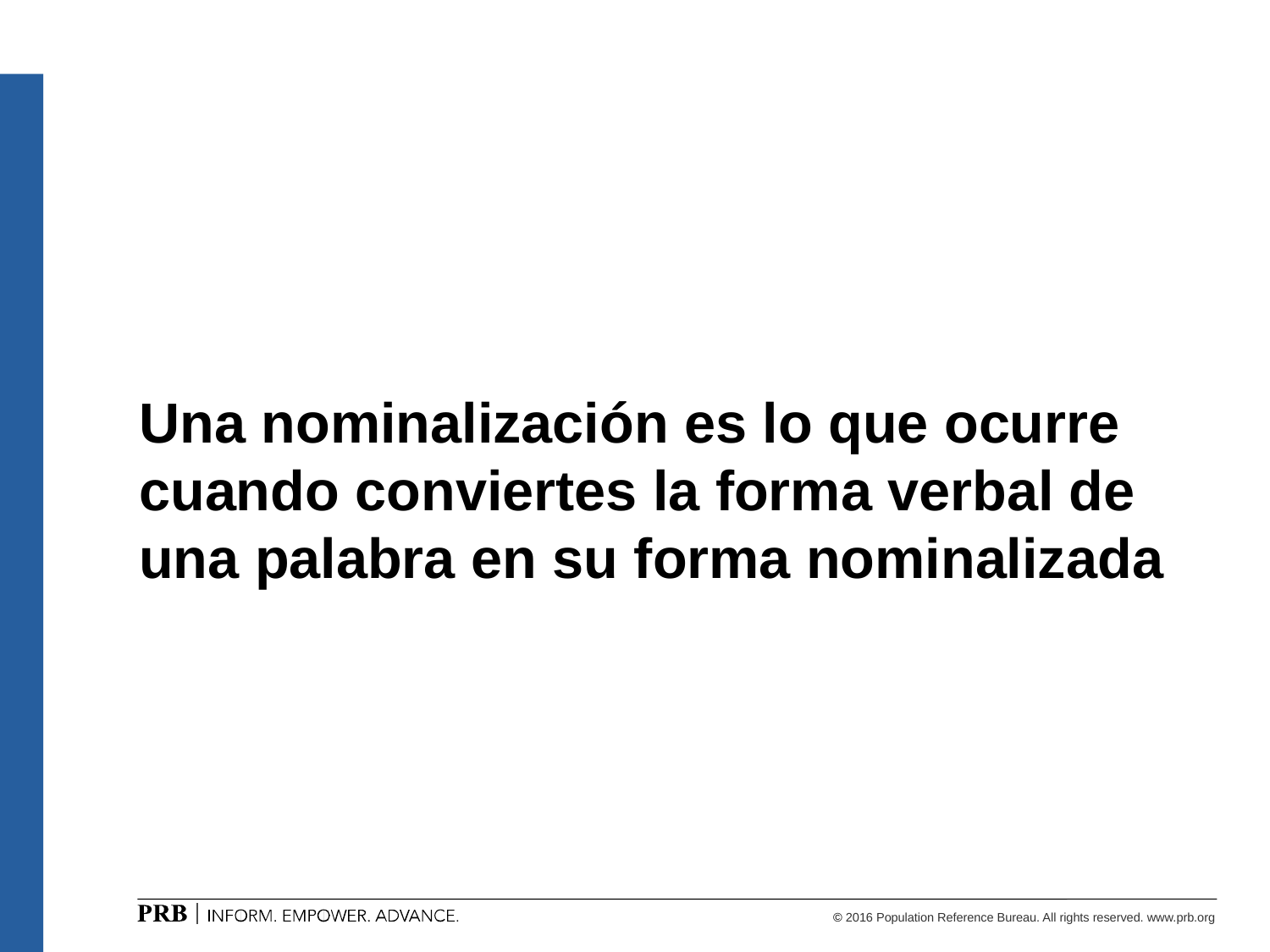

Una nominalización es lo que ocurre cuando conviertes la forma verbal de una palabra en su forma nominalizada